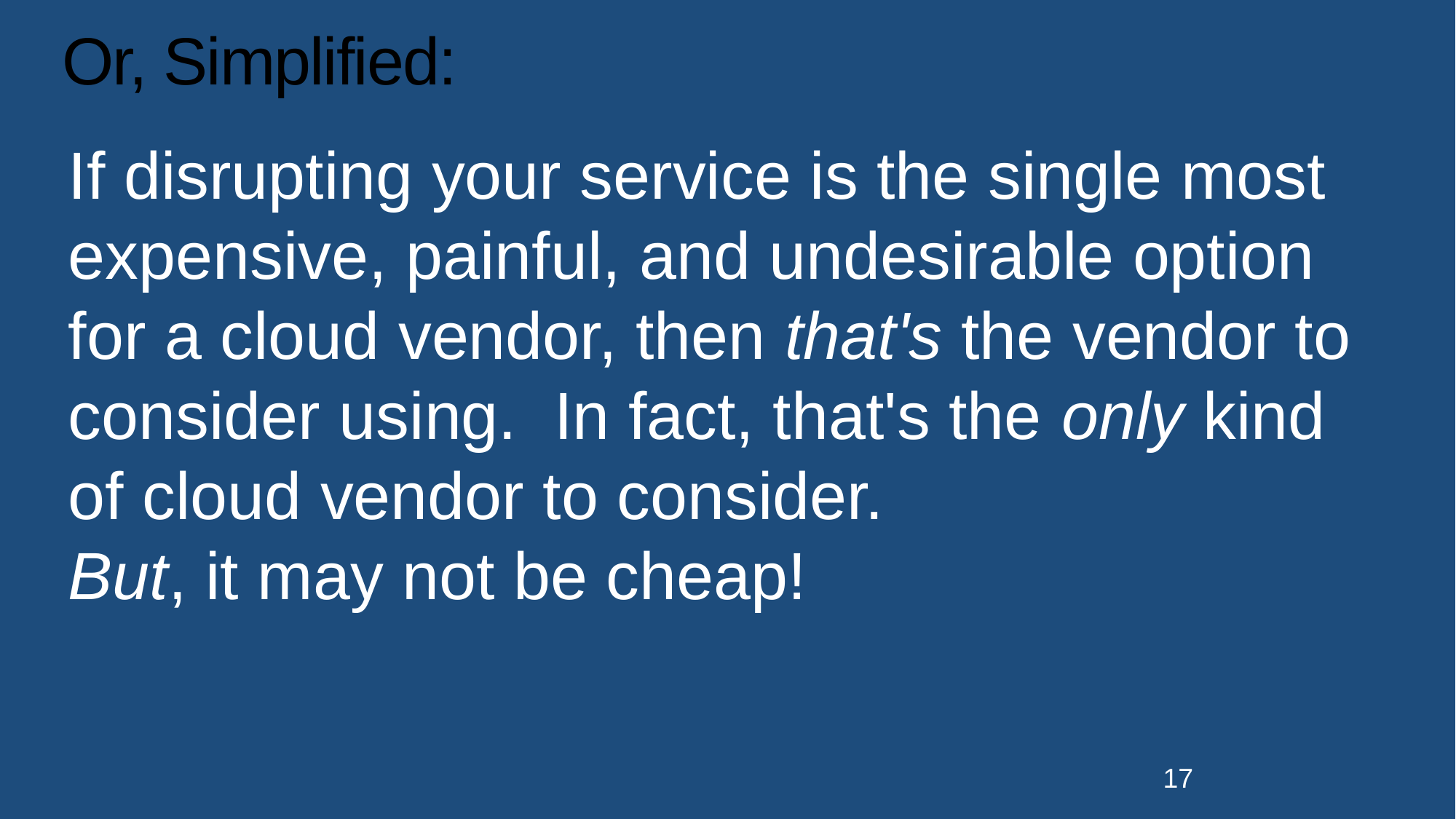

# Or, Simplified:
If disrupting your service is the single most expensive, painful, and undesirable option for a cloud vendor, then that's the vendor to consider using.  In fact, that's the only kind of cloud vendor to consider.
But, it may not be cheap!
17